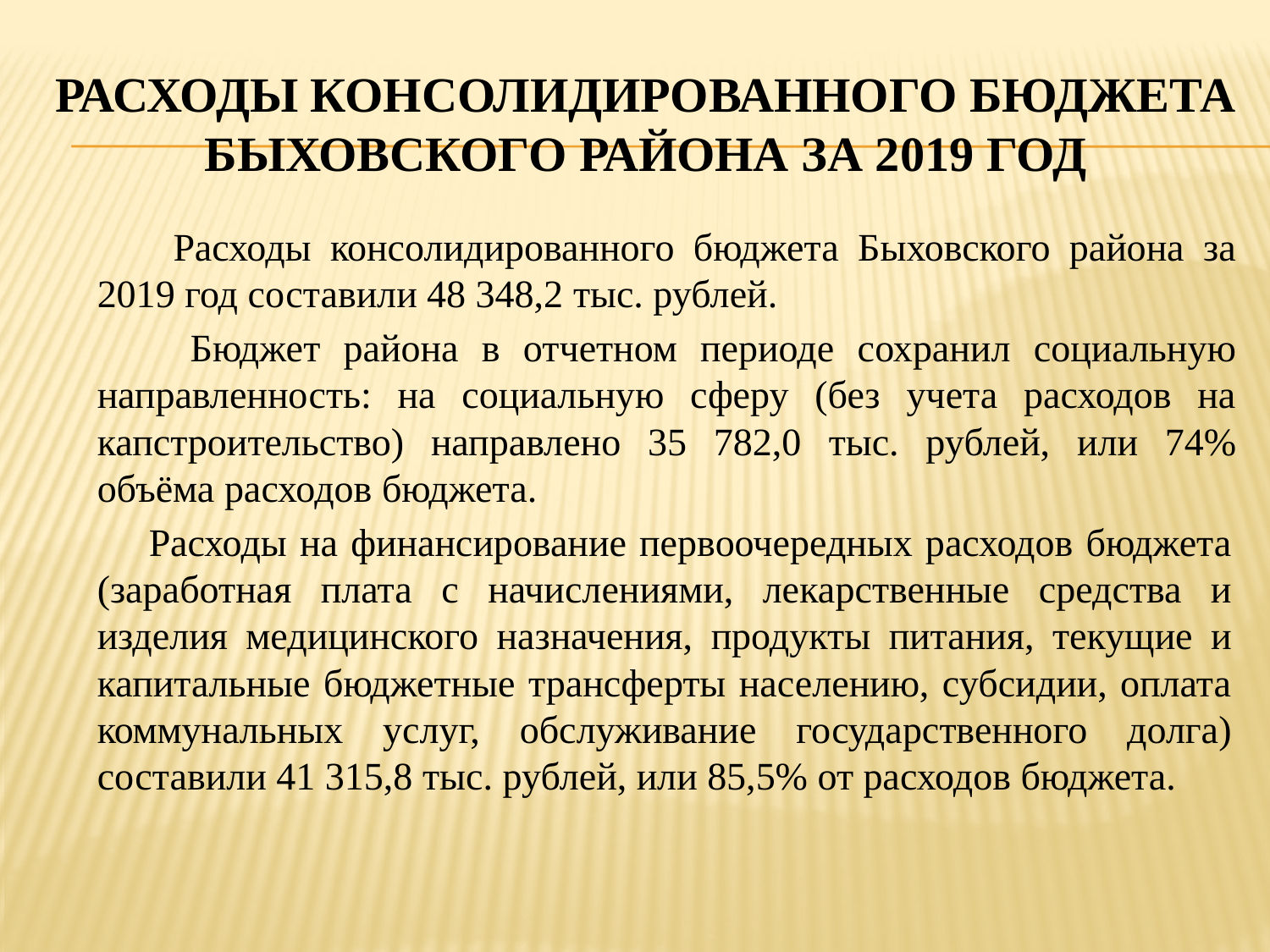

# Расходы консолидированного бюджета Быховского района за 2019 год
    Расходы консолидированного бюджета Быховского района за 2019 год составили 48 348,2 тыс. рублей.
    Бюджет района в отчетном периоде сохранил социальную направленность: на социальную сферу (без учета расходов на капстроительство) направлено 35 782,0 тыс. рублей, или 74% объёма расходов бюджета.
    Расходы на финансирование первоочередных расходов бюджета (заработная плата с начислениями, лекарственные средства и изделия медицинского назначения, продукты питания, текущие и капитальные бюджетные трансферты населению, субсидии, оплата коммунальных услуг, обслуживание государственного долга) составили 41 315,8 тыс. рублей, или 85,5% от расходов бюджета.